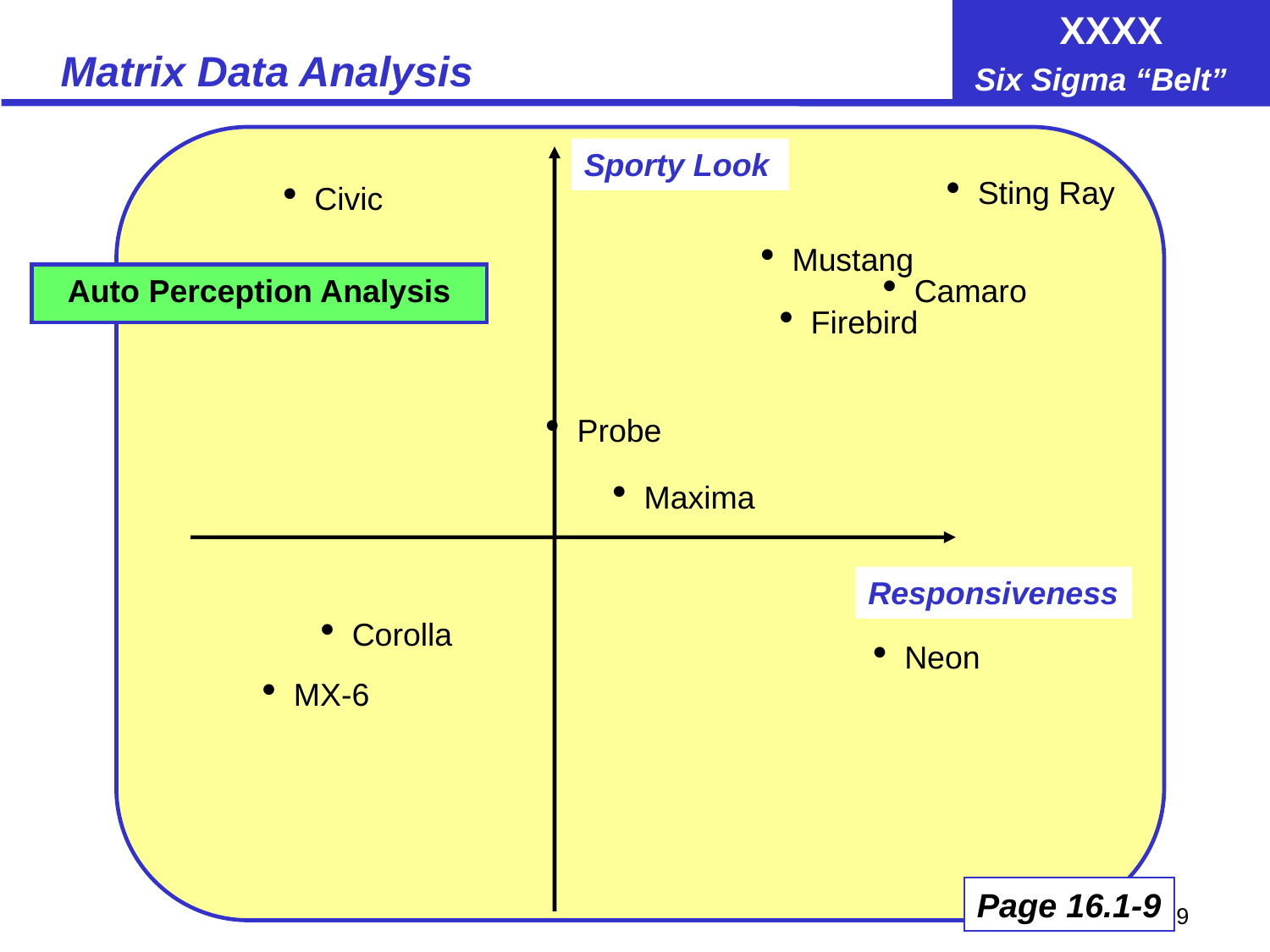

# Matrix Data Analysis

Sporty Look
Sting Ray
Civic
Mustang
Auto Perception Analysis
Camaro
Firebird
Probe
Maxima

Responsiveness
Corolla
Neon
MX-6
Page 16.1-9